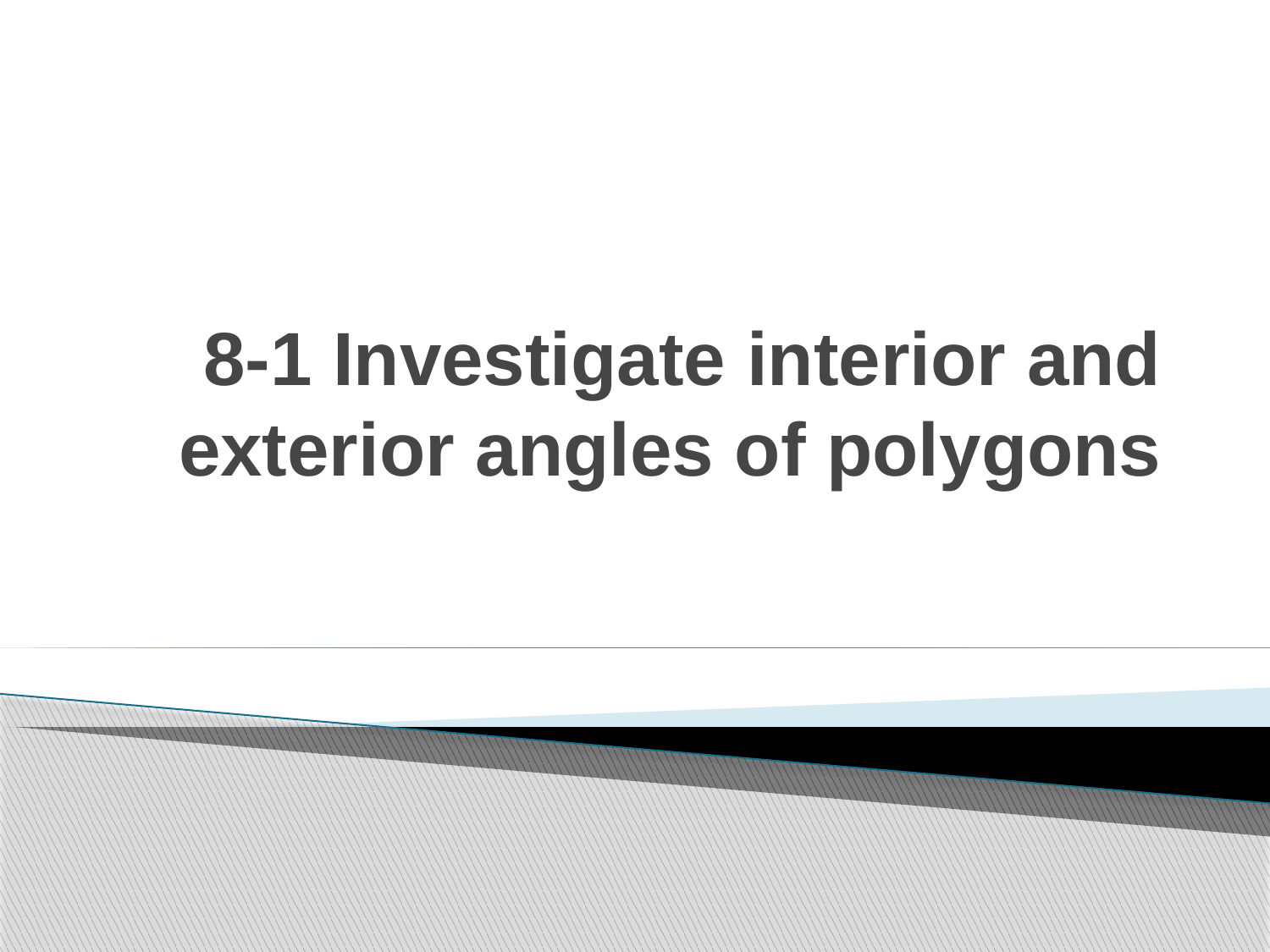

# 8-1 Investigate interior and exterior angles of polygons